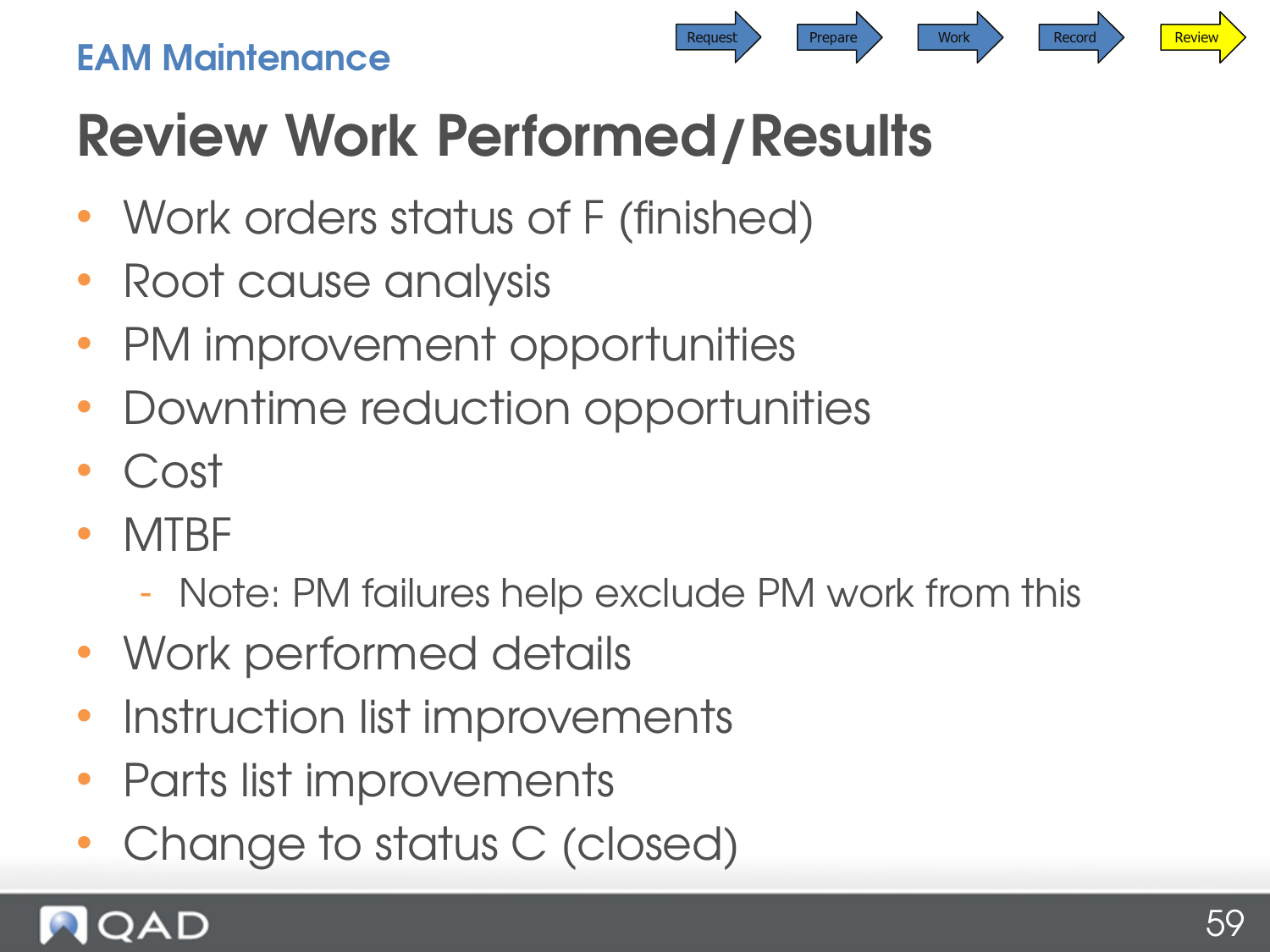

Request
Prepare
Work
Record
Review
EAM Maintenance
# Review Work Performed/Results
Work orders status of F (finished)
Root cause analysis
PM improvement opportunities
Downtime reduction opportunities
Cost
MTBF
Note: PM failures help exclude PM work from this
Work performed details
Instruction list improvements
Parts list improvements
Change to status C (closed)
59